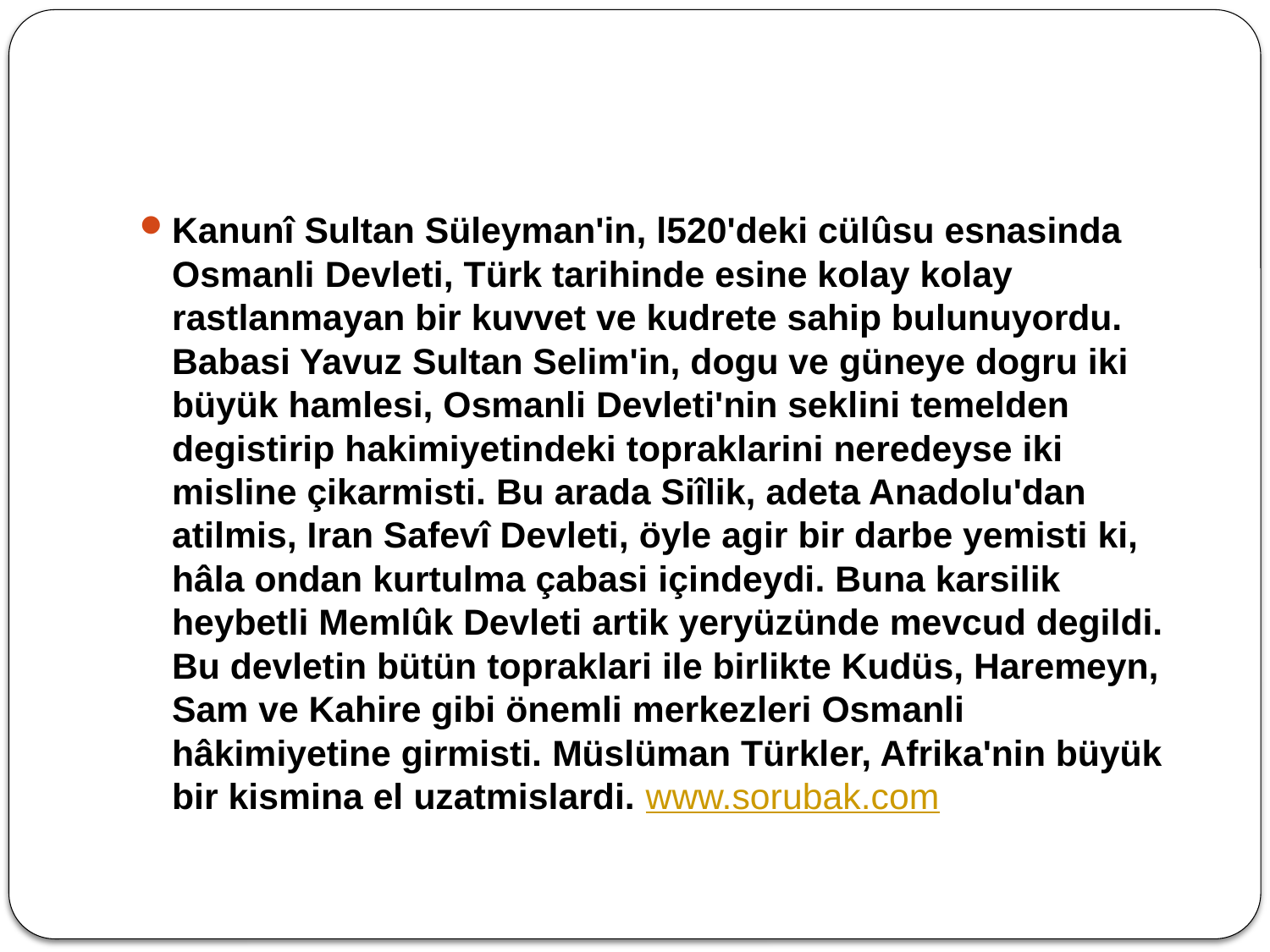

#
Kanunî Sultan Süleyman'in, l520'deki cülûsu esnasinda Osmanli Devleti, Türk tarihinde esine kolay kolay rastlanmayan bir kuvvet ve kudrete sahip bulunuyordu. Babasi Yavuz Sultan Selim'in, dogu ve güneye dogru iki büyük hamlesi, Osmanli Devleti'nin seklini temelden degistirip hakimiyetindeki topraklarini neredeyse iki misline çikarmisti. Bu arada Siîlik, adeta Anadolu'dan atilmis, Iran Safevî Devleti, öyle agir bir darbe yemisti ki, hâla ondan kurtulma çabasi içindeydi. Buna karsilik heybetli Memlûk Devleti artik yeryüzünde mevcud degildi. Bu devletin bütün topraklari ile birlikte Kudüs, Haremeyn, Sam ve Kahire gibi önemli merkezleri Osmanli hâkimiyetine girmisti. Müslüman Türkler, Afrika'nin büyük bir kismina el uzatmislardi. www.sorubak.com